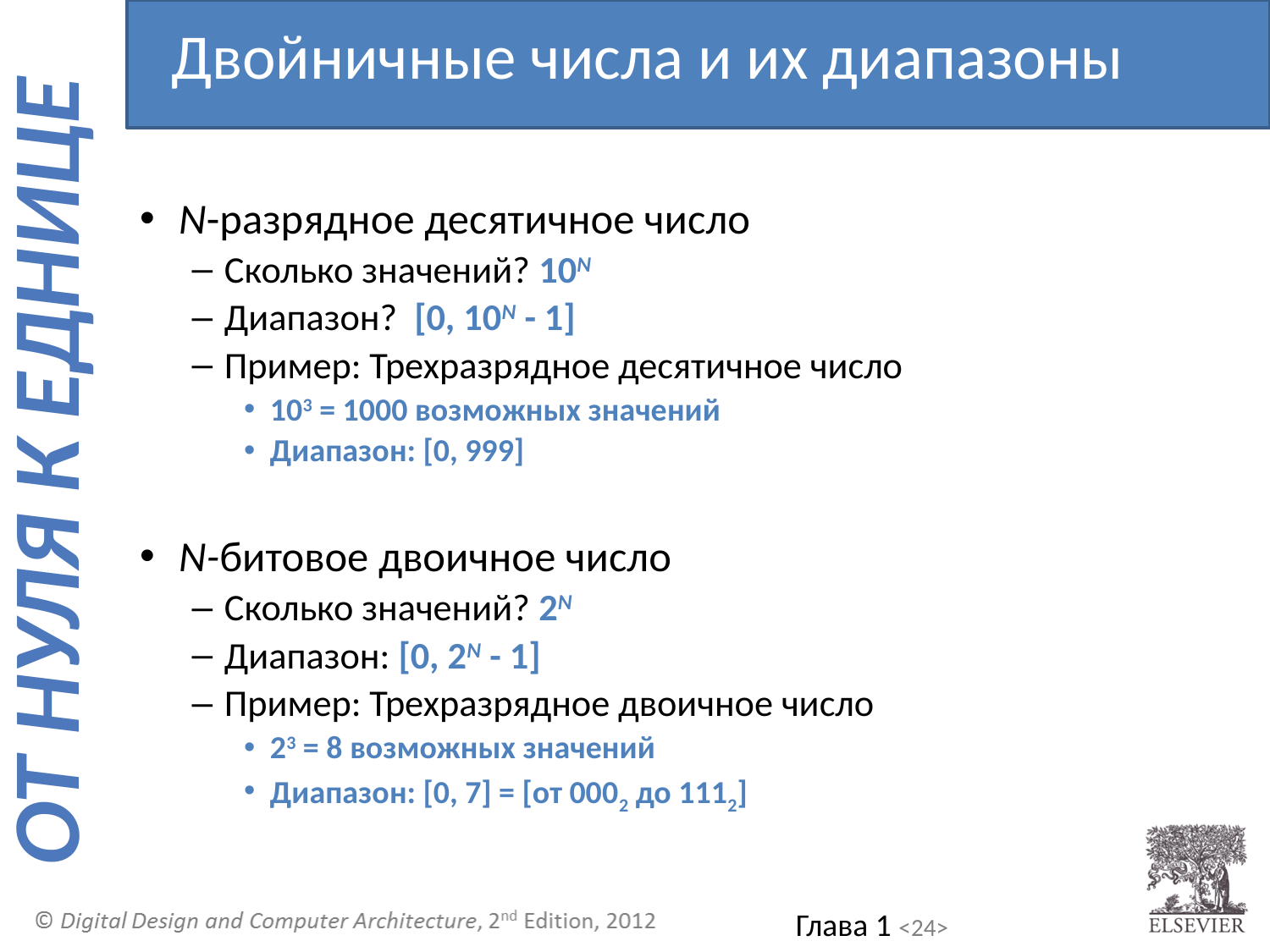

Двойничные числа и их диапазоны
N-разрядное десятичное число
Сколько значений? 10N
Диапазон?  [0, 10N - 1]
Пример: Трехразрядное десятичное число
103 = 1000 возможных значений
Диапазон: [0, 999]

N-битовое двоичное число
Сколько значений? 2N
Диапазон: [0, 2N - 1]
Пример: Трехразрядное двоичное число
23 = 8 возможных значений
Диапазон: [0, 7] = [от 0002 до 1112]